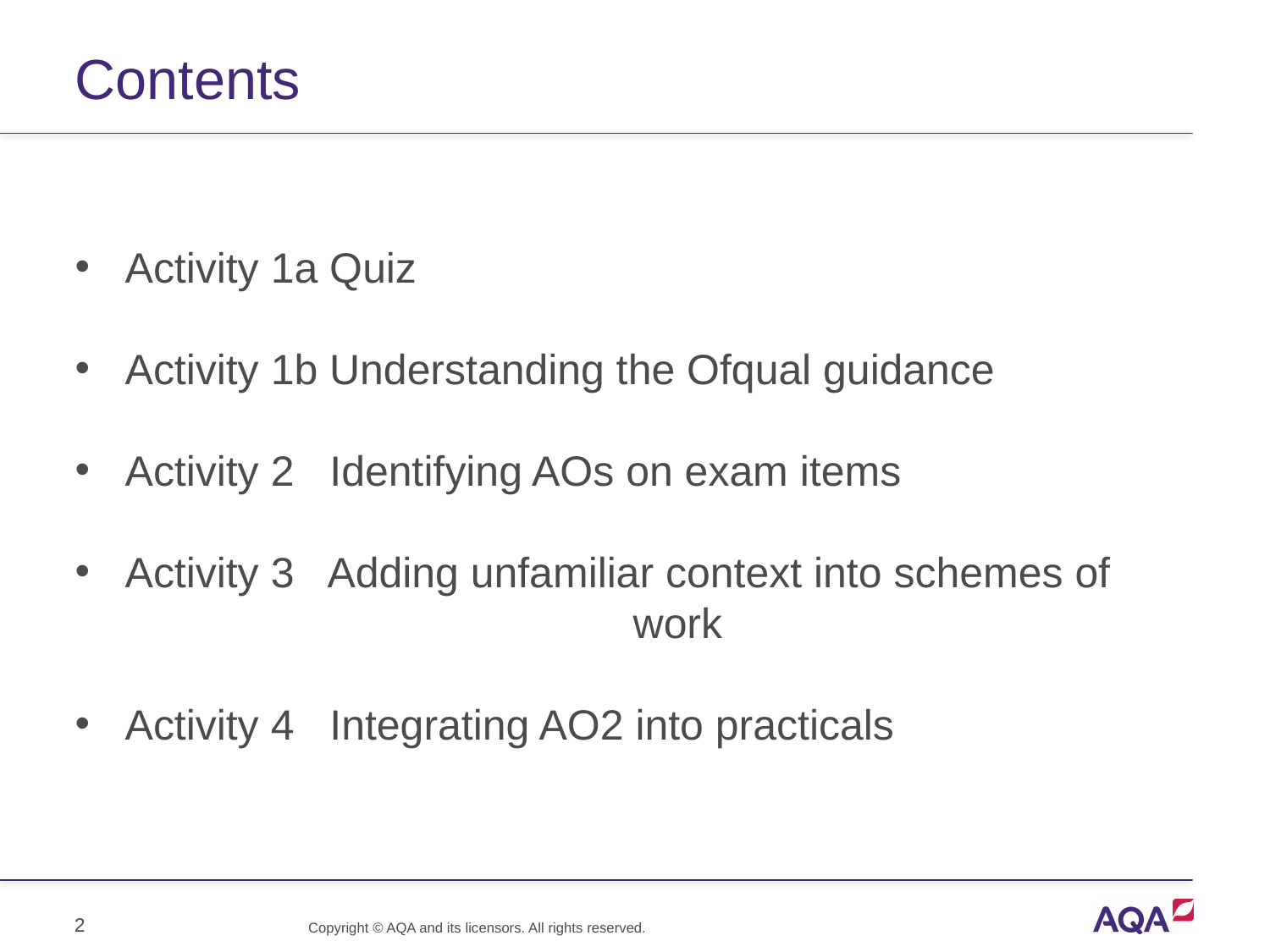

# Contents
Activity 1a Quiz

Activity 1b Understanding the Ofqual guidance

Activity 2   Identifying AOs on exam items

Activity 3   Adding unfamiliar context into schemes of 					work

Activity 4   Integrating AO2 into practicals

2
Copyright © AQA and its licensors. All rights reserved.